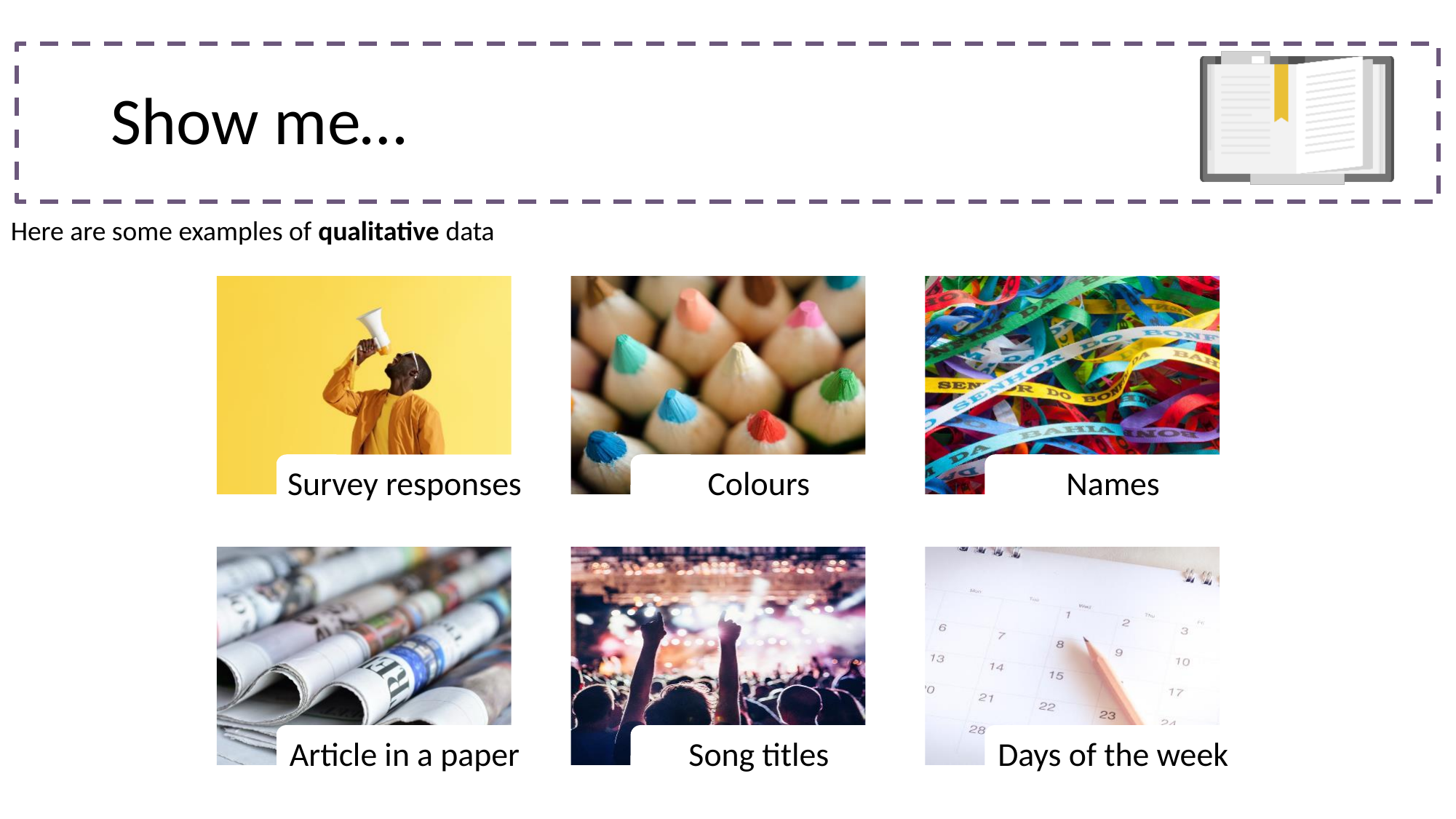

# Show me…
Here are some examples of qualitative data
Survey responses
Colours
Names
Article in a paper
Song titles
Days of the week